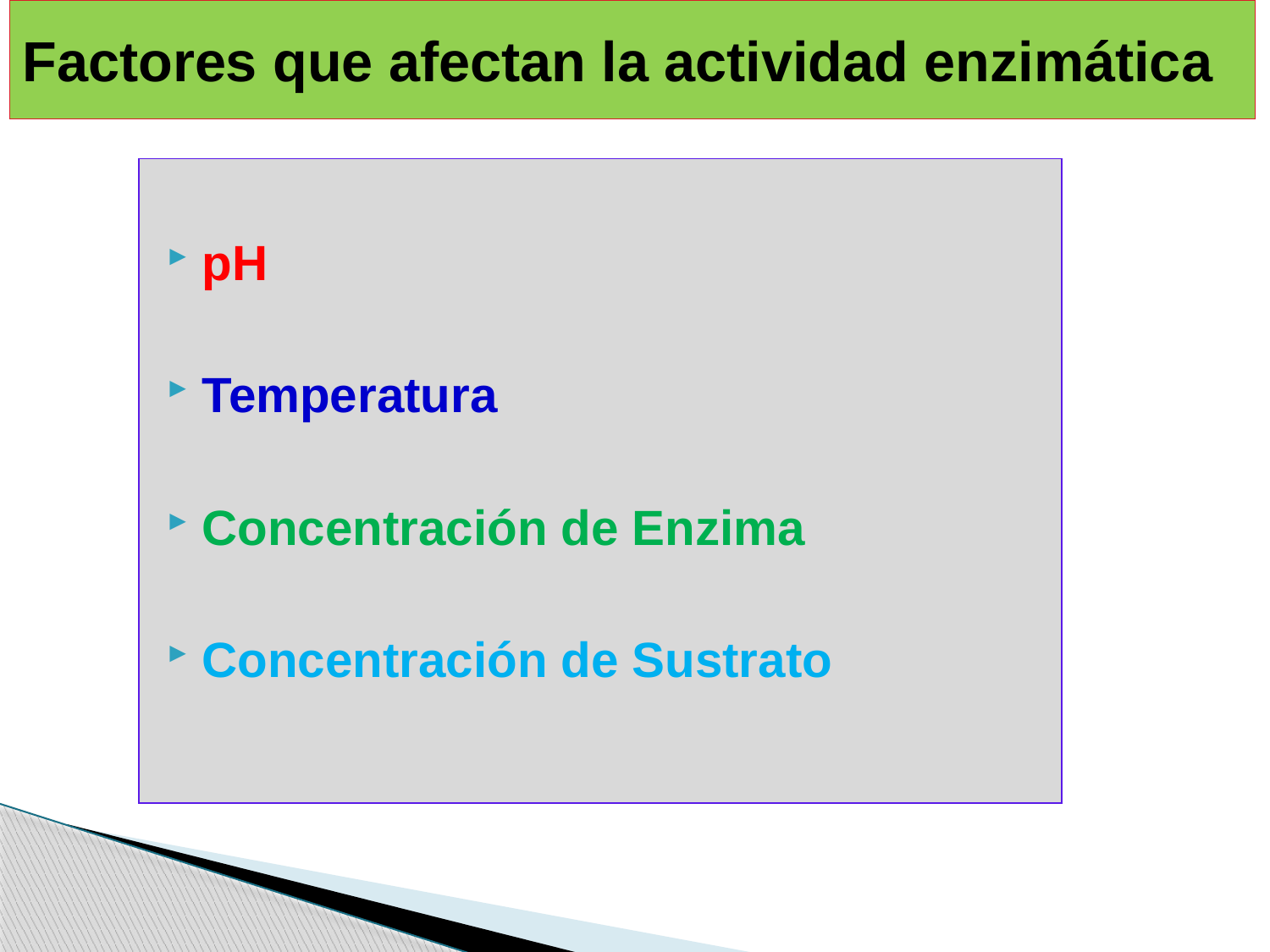

# Factores que afectan la actividad enzimática

pH

Temperatura

Concentración de Enzima

Concentración de Sustrato